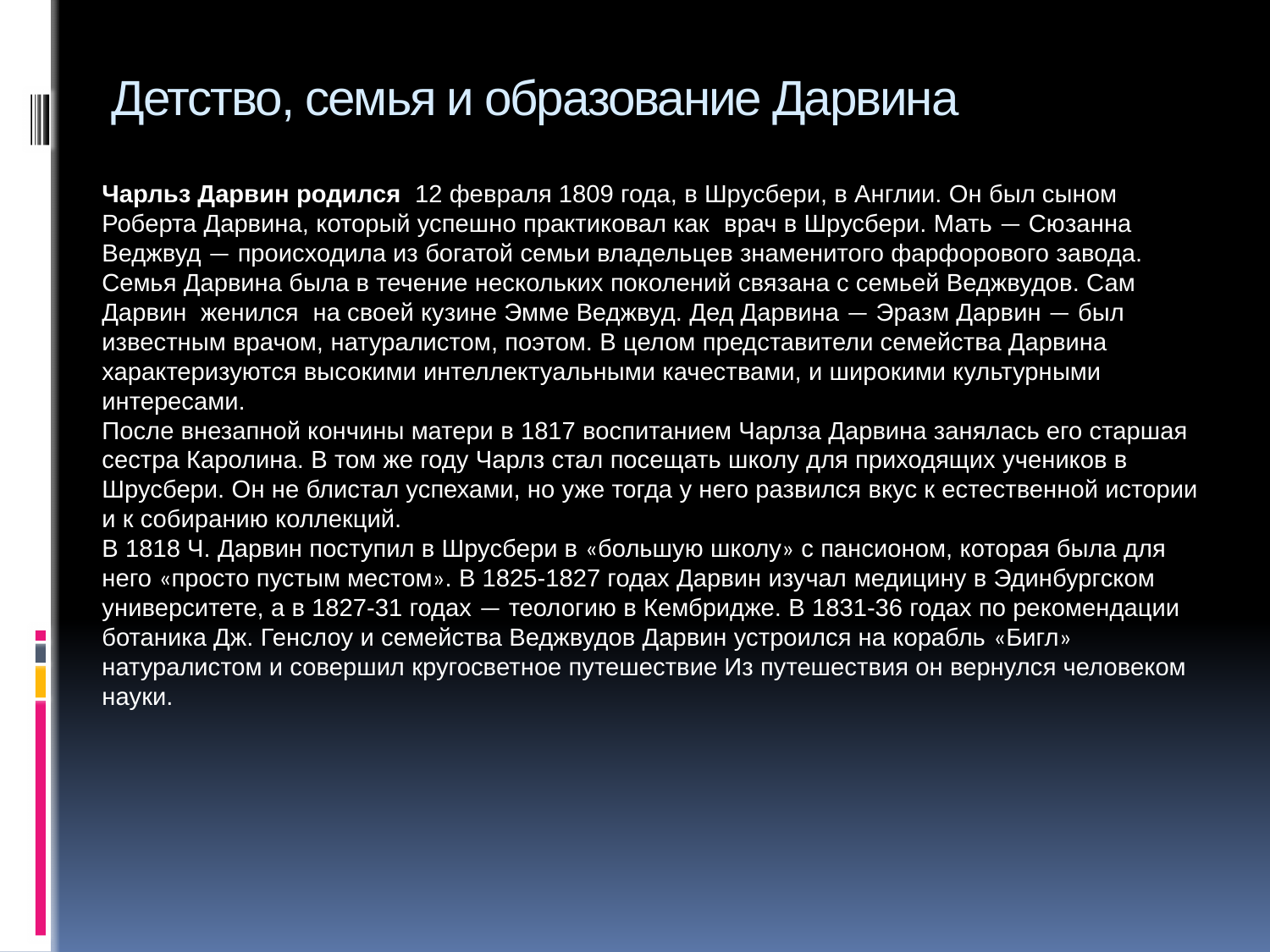

# Детство, семья и образование Дарвина
Чарльз Дарвин родился  12 февраля 1809 года, в Шрусбери, в Англии. Он был сыном Роберта Дарвина, который успешно практиковал как  врач в Шрусбери. Мать — Сюзанна Веджвуд — происходила из богатой семьи владельцев знаменитого фарфорового завода. Семья Дарвина была в течение нескольких поколений связана с семьей Веджвудов. Сам Дарвин  женился  на своей кузине Эмме Веджвуд. Дед Дарвина — Эразм Дарвин — был известным врачом, натуралистом, поэтом. В целом представители семейства Дарвина характеризуются высокими интеллектуальными качествами, и широкими культурными интересами.
После внезапной кончины матери в 1817 воспитанием Чарлза Дарвина занялась его старшая сестра Каролина. В том же году Чарлз стал посещать школу для приходящих учеников в Шрусбери. Он не блистал успехами, но уже тогда у него развился вкус к естественной истории и к собиранию коллекций.
В 1818 Ч. Дарвин поступил в Шрусбери в «большую школу» с пансионом, которая была для него «просто пустым местом». В 1825-1827 годах Дарвин изучал медицину в Эдинбургском университете, а в 1827-31 годах — теологию в Кембридже. В 1831-36 годах по рекомендации ботаника Дж. Генслоу и семейства Веджвудов Дарвин устроился на корабль «Бигл» натуралистом и совершил кругосветное путешествие Из путешествия он вернулся человеком науки.